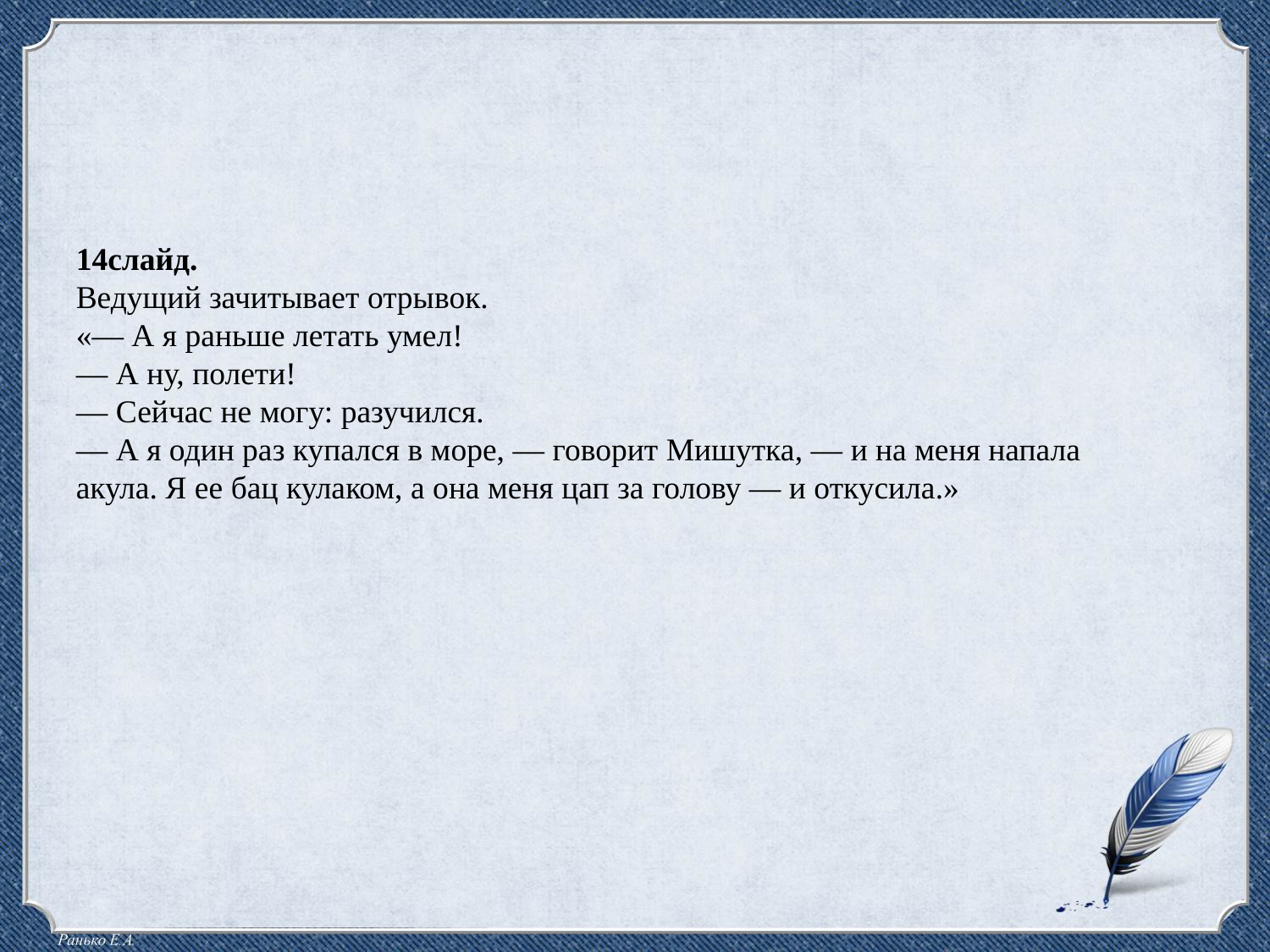

14слайд.
Ведущий зачитывает отрывок.
«— А я раньше летать умел!
— А ну, полети!
— Сейчас не могу: разучился.
— А я один раз купался в море, — говорит Мишутка, — и на меня напала акула. Я ее бац кулаком, а она меня цап за голову — и откусила.»